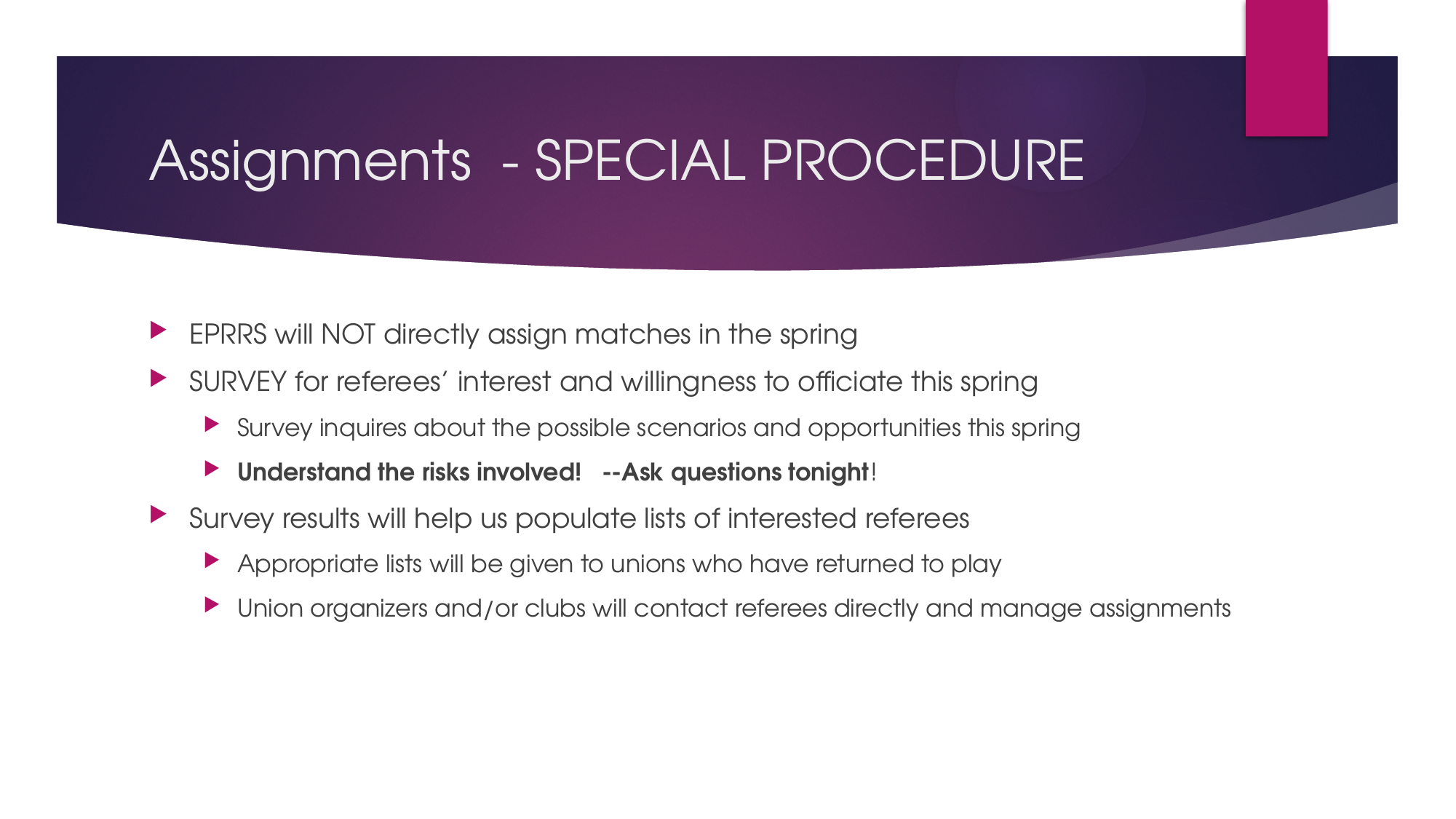

# Assignments  - SPECIAL PROCEDURE
EPRRS will NOT directly assign matches in the spring
SURVEY for referees’ interest and willingness to officiate this spring
Survey inquires about the possible scenarios and opportunities this spring
Understand the risks involved!   --Ask questions tonight!
Survey results will help us populate lists of interested referees
Appropriate lists will be given to unions who have returned to play
Union organizers and/or clubs will contact referees directly and manage assignments